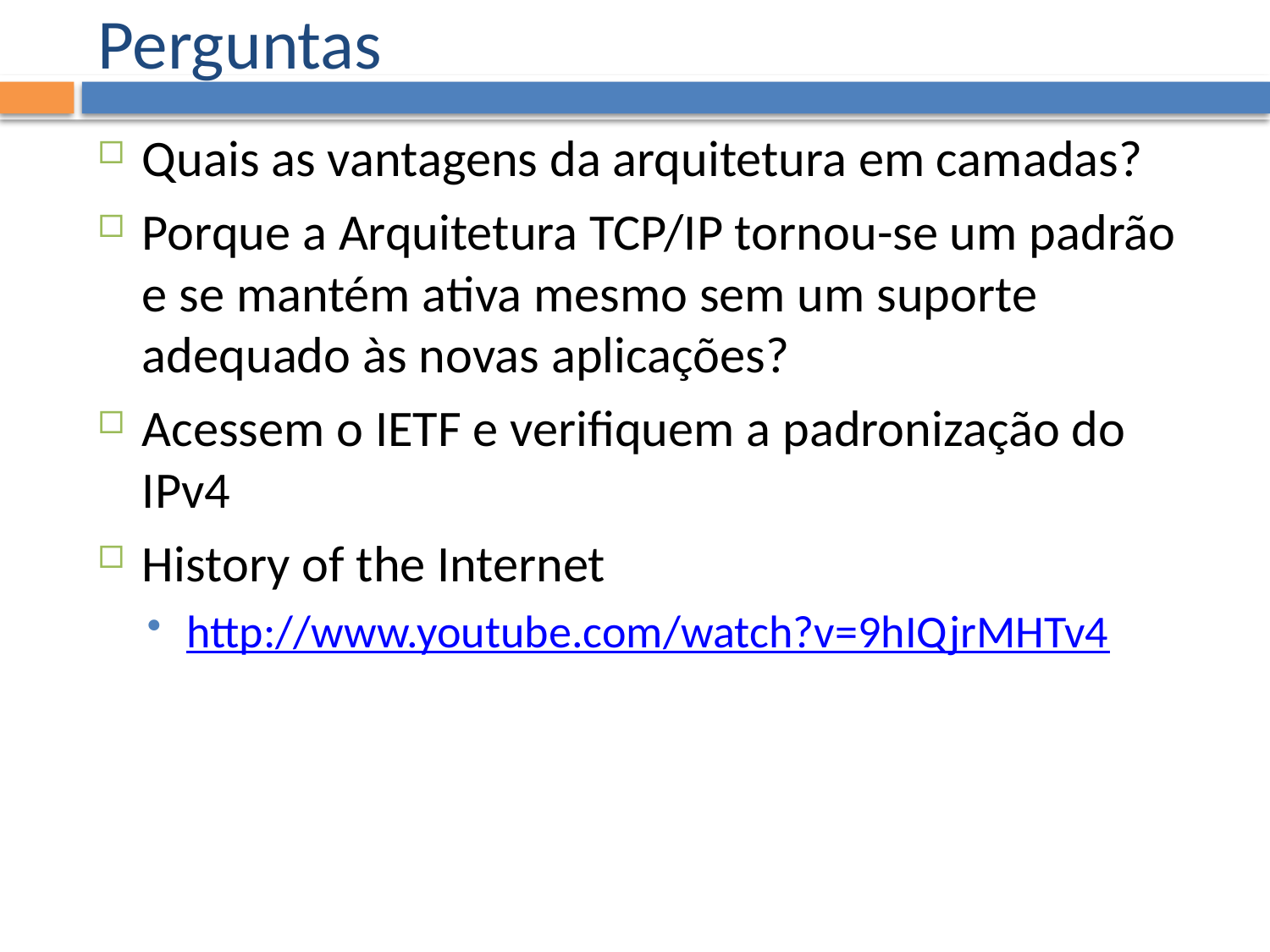

# Perguntas
Quais as vantagens da arquitetura em camadas?
Porque a Arquitetura TCP/IP tornou-se um padrão e se mantém ativa mesmo sem um suporte adequado às novas aplicações?
Acessem o IETF e verifiquem a padronização do IPv4
History of the Internet
http://www.youtube.com/watch?v=9hIQjrMHTv4